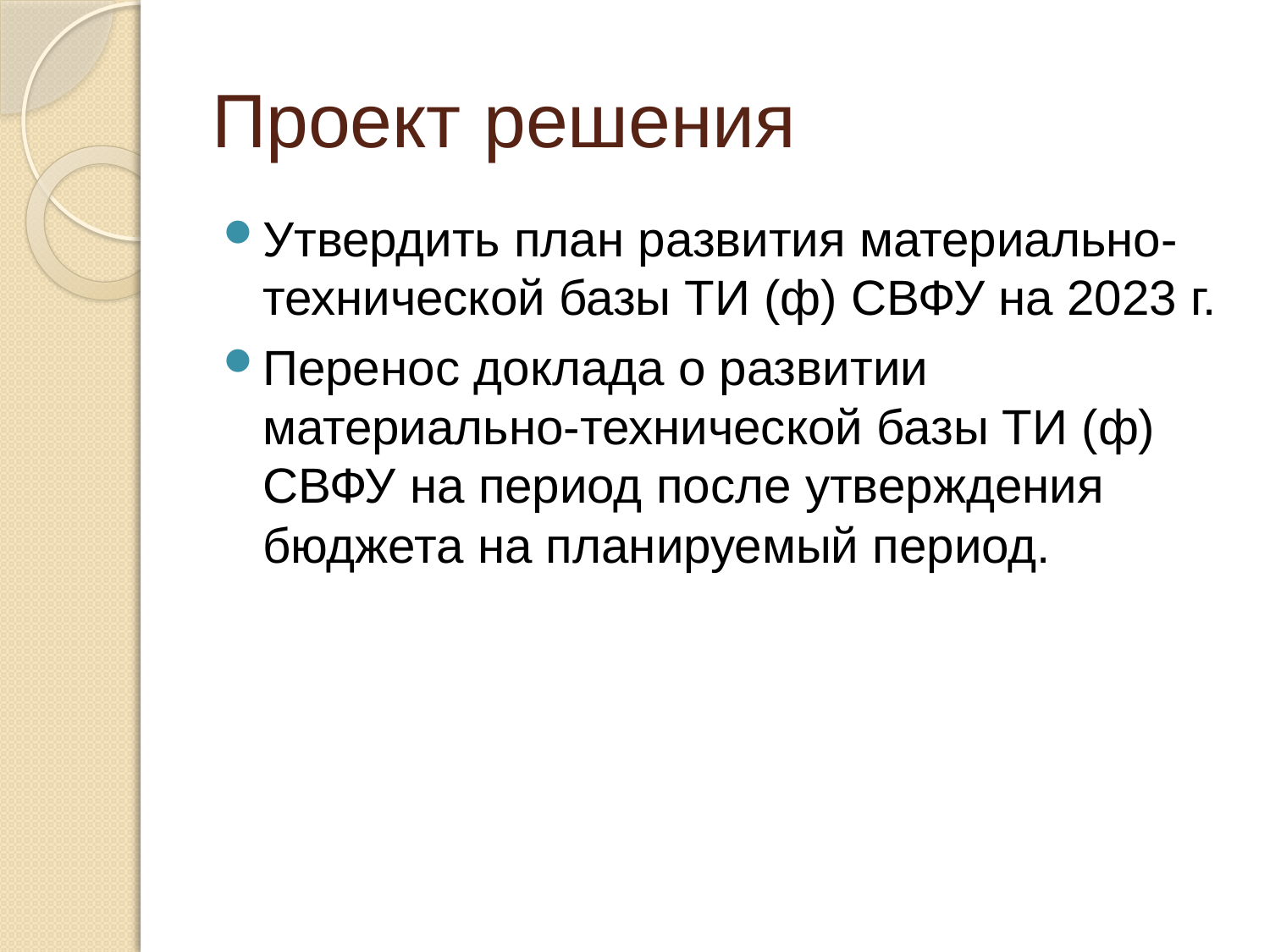

# Проект решения
Утвердить план развития материально-технической базы ТИ (ф) СВФУ на 2023 г.
Перенос доклада о развитии материально-технической базы ТИ (ф) СВФУ на период после утверждения бюджета на планируемый период.